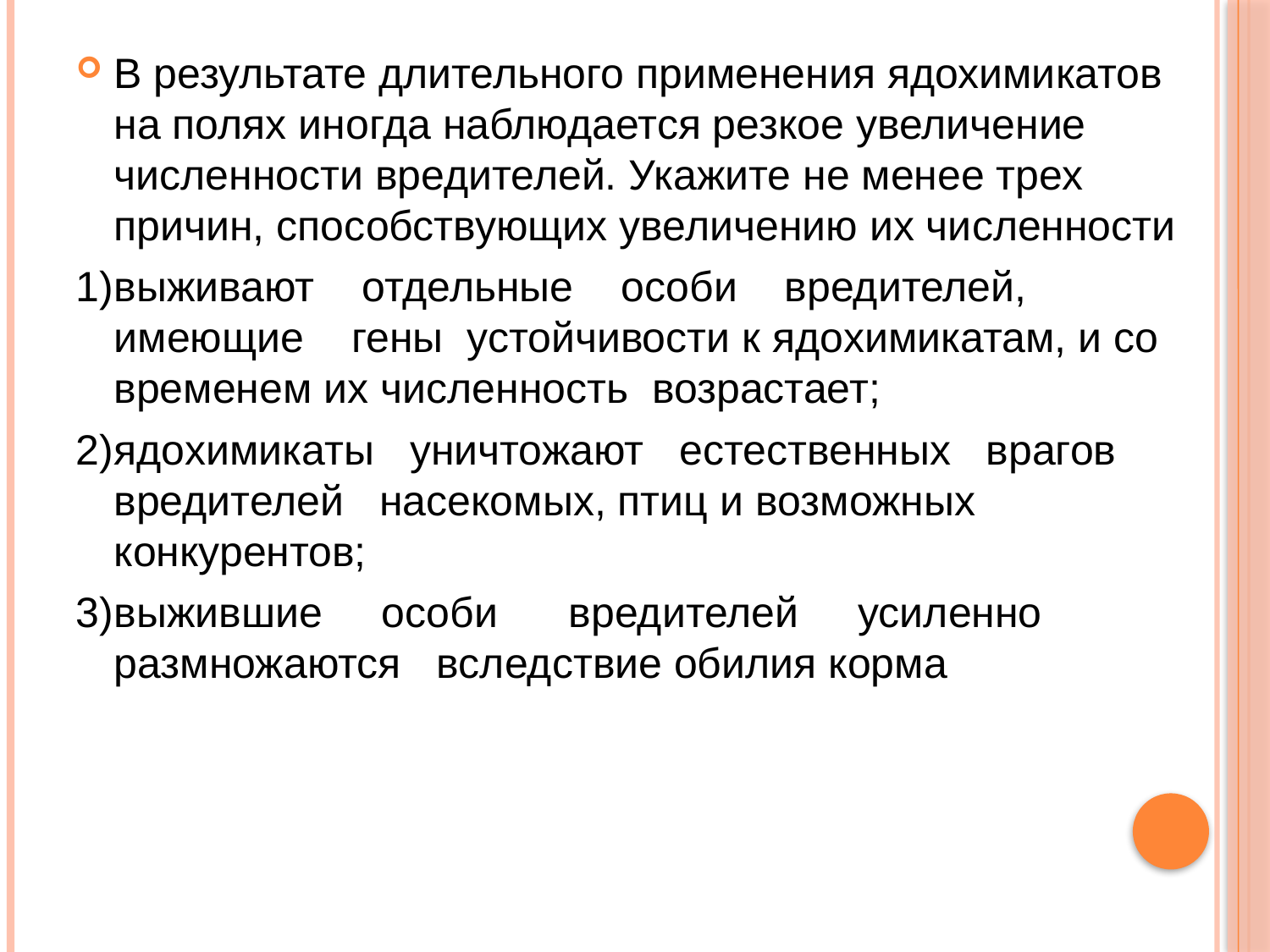

#
В результате длительного применения ядохимикатов на полях иногда наблюдается резкое увеличение численности вредителей. Укажите не менее трех причин, способствующих увеличению их численности
1)	выживают    отдельные    особи    вредителей,    имеющие    гены  устойчивости к ядохимикатам, и со временем их численность  возрастает;
2)	ядохимикаты   уничтожают   естественных   врагов   вредителей   насекомых, птиц и возможных конкурентов;
3)	выжившие     особи      вредителей     усиленно     размножаются   вследствие обилия корма